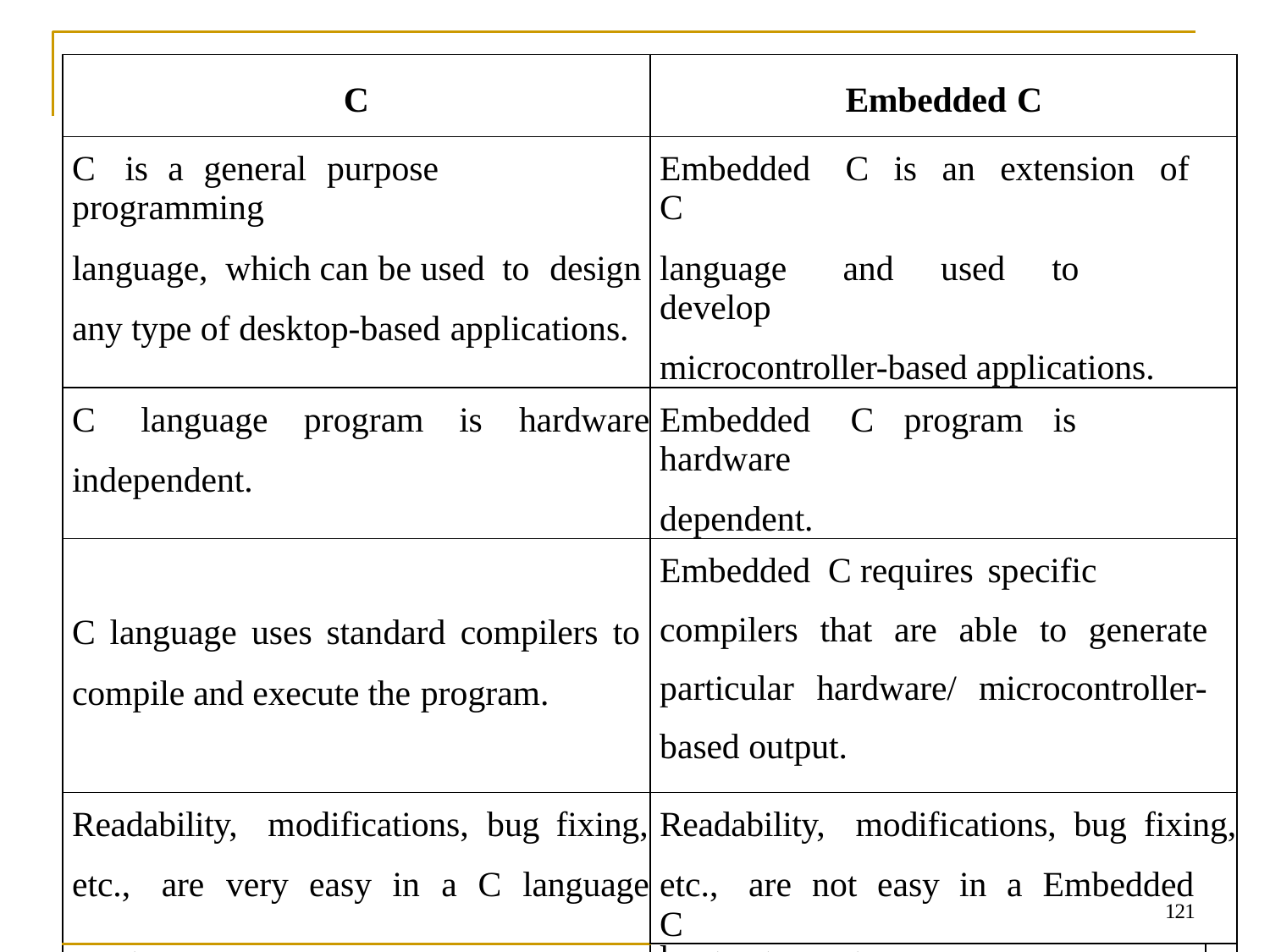

| C | Embedded C |  |
| --- | --- | --- |
| C is a general purpose programming language, which can be used to design any type of desktop-based applications. | Embedded C is an extension of C language and used to develop microcontroller-based applications. |  |
| C language program is hardware independent. | Embedded C program is hardware dependent. |  |
| C language uses standard compilers to compile and execute the program. | Embedded C requires specific compilers that are able to generate particular hardware/ microcontroller- based output. |  |
| Readability, modifications, bug fixing, etc., are very easy in a C language | Readability, modifications, bug fixing, etc., are not easy in a Embedded C |  |
| program. | language program. |  |
121